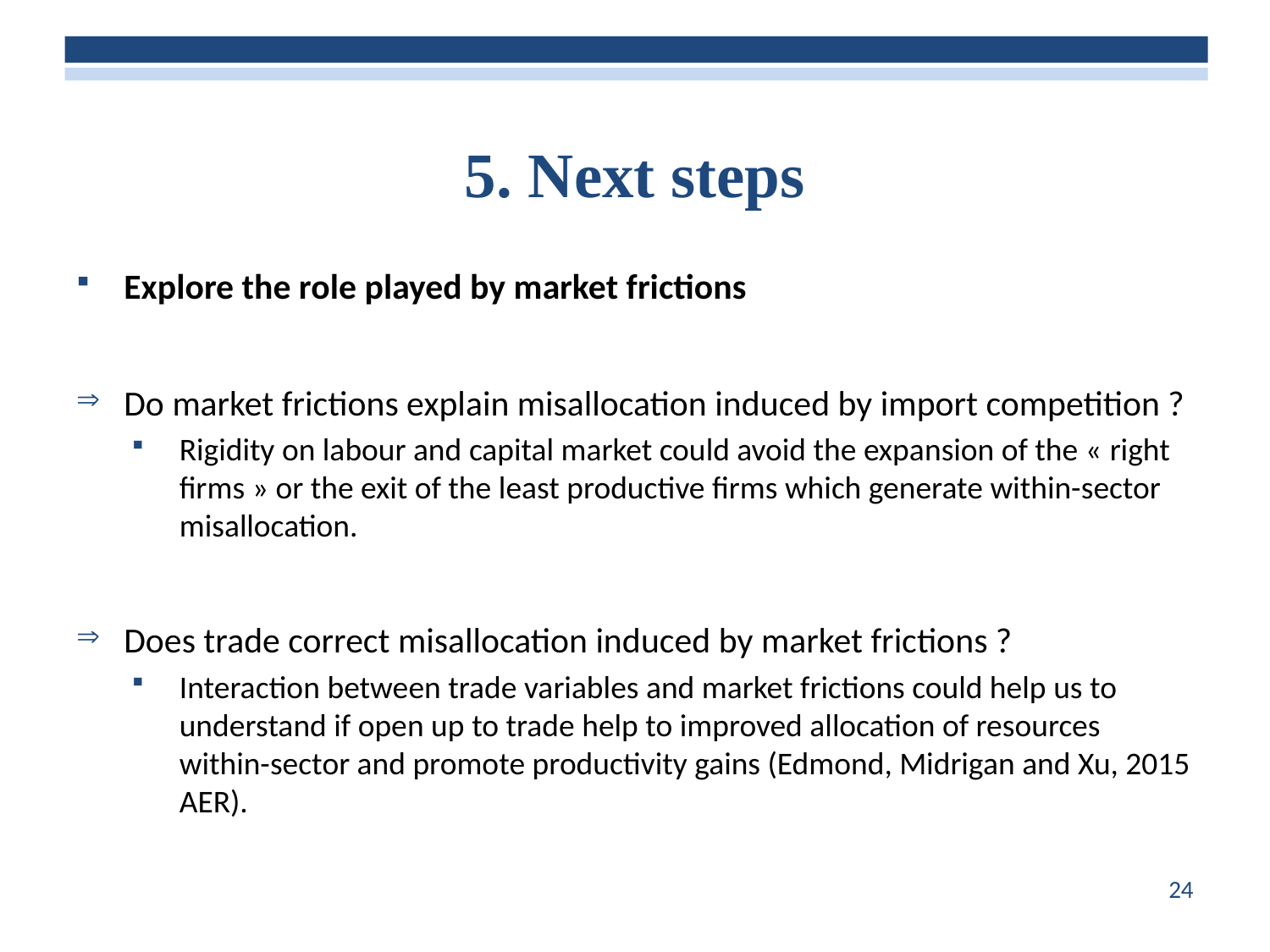

# 5. Next steps
Explore the role played by market frictions

Do market frictions explain misallocation induced by import competition ?
Rigidity on labour and capital market could avoid the expansion of the « right firms » or the exit of the least productive firms which generate within-sector misallocation.

Does trade correct misallocation induced by market frictions ?
Interaction between trade variables and market frictions could help us to understand if open up to trade help to improved allocation of resources within-sector and promote productivity gains (Edmond, Midrigan and Xu, 2015 AER).

24